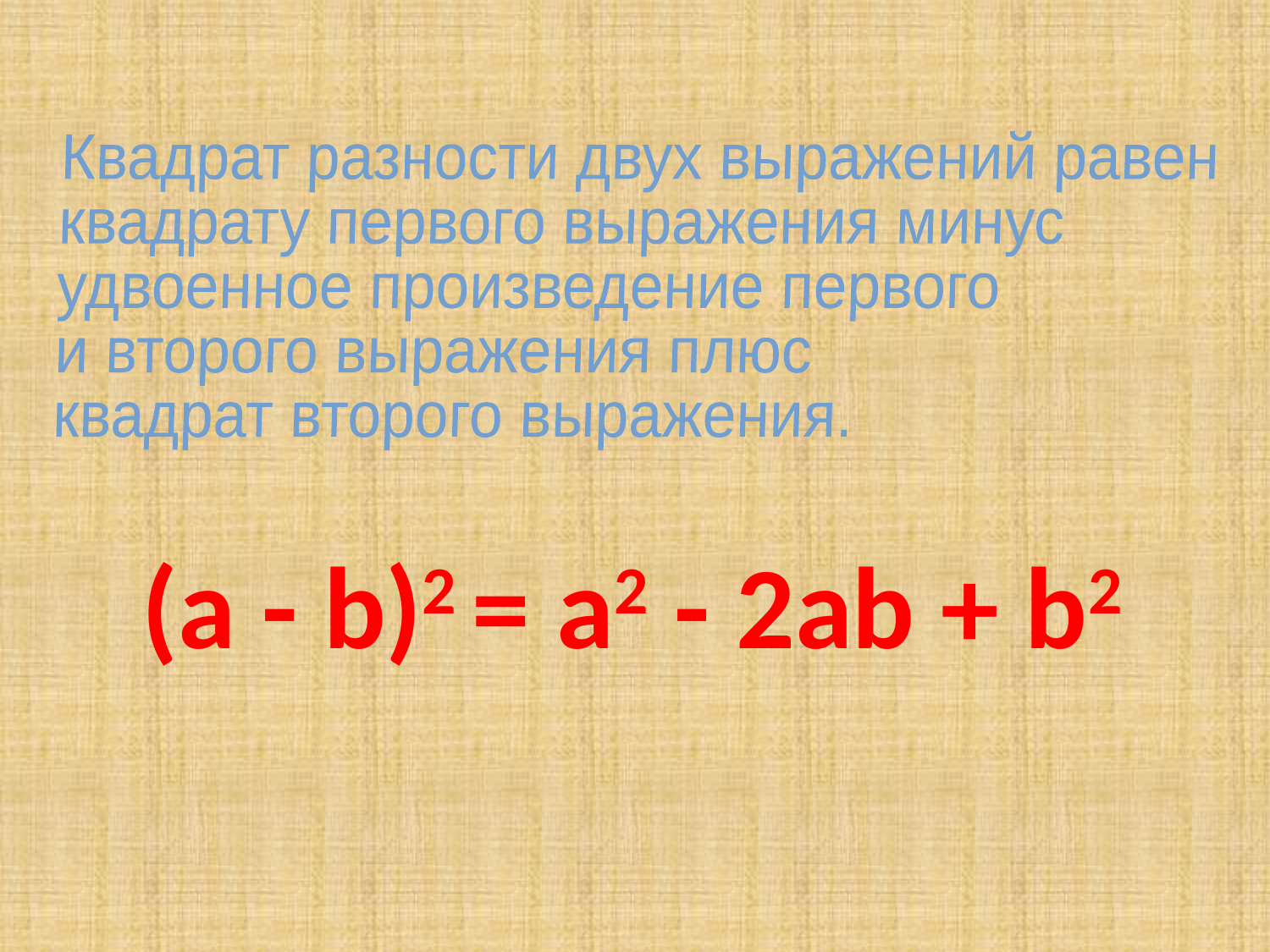

Квадрат разности двух выражений равен
квадрату первого выражения минус
удвоенное произведение первого
и второго выражения плюс
квадрат второго выражения.
(а - b)2 = а2 - 2аb + b2